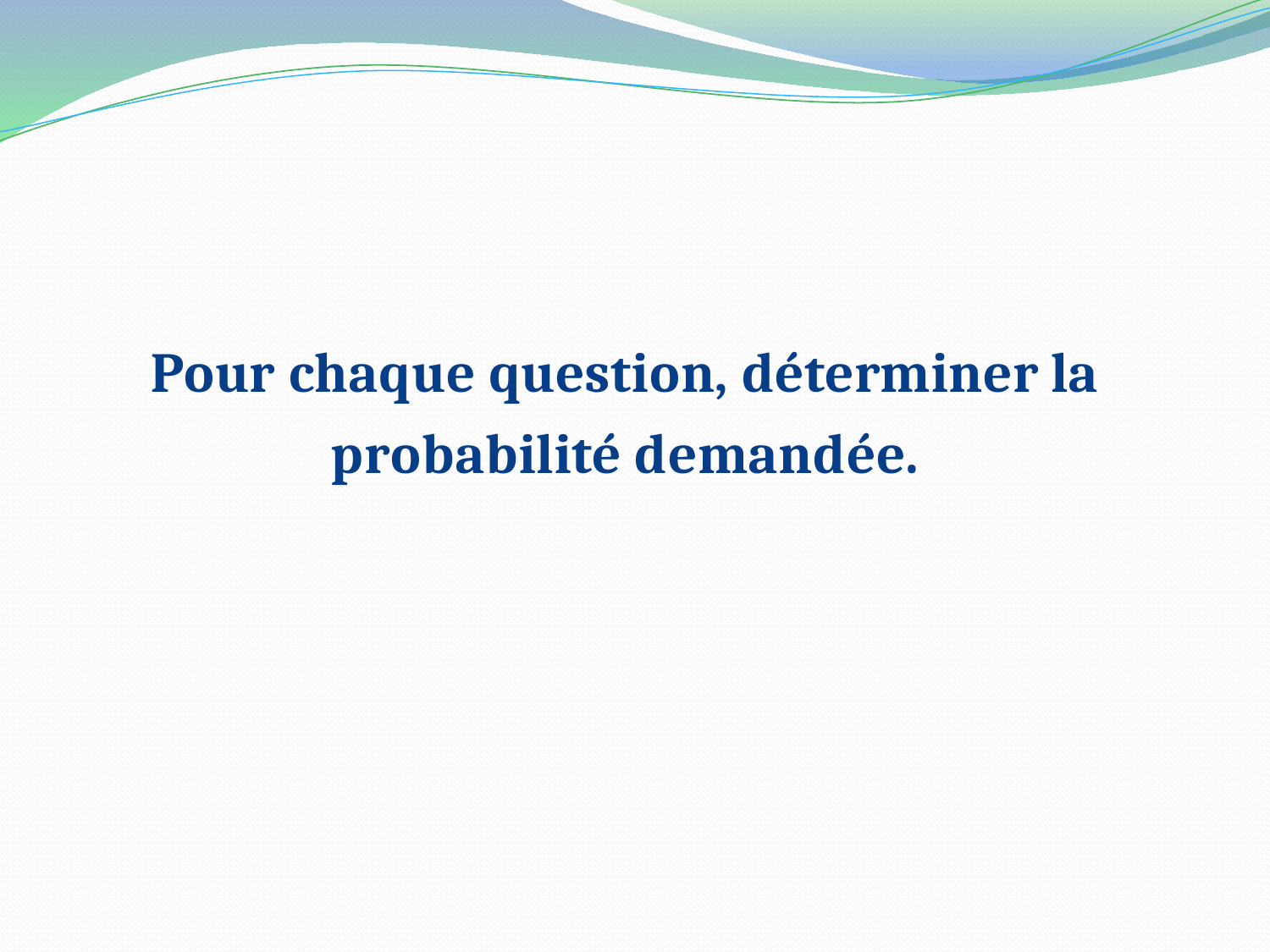

Pour chaque question, déterminer la probabilité demandée.